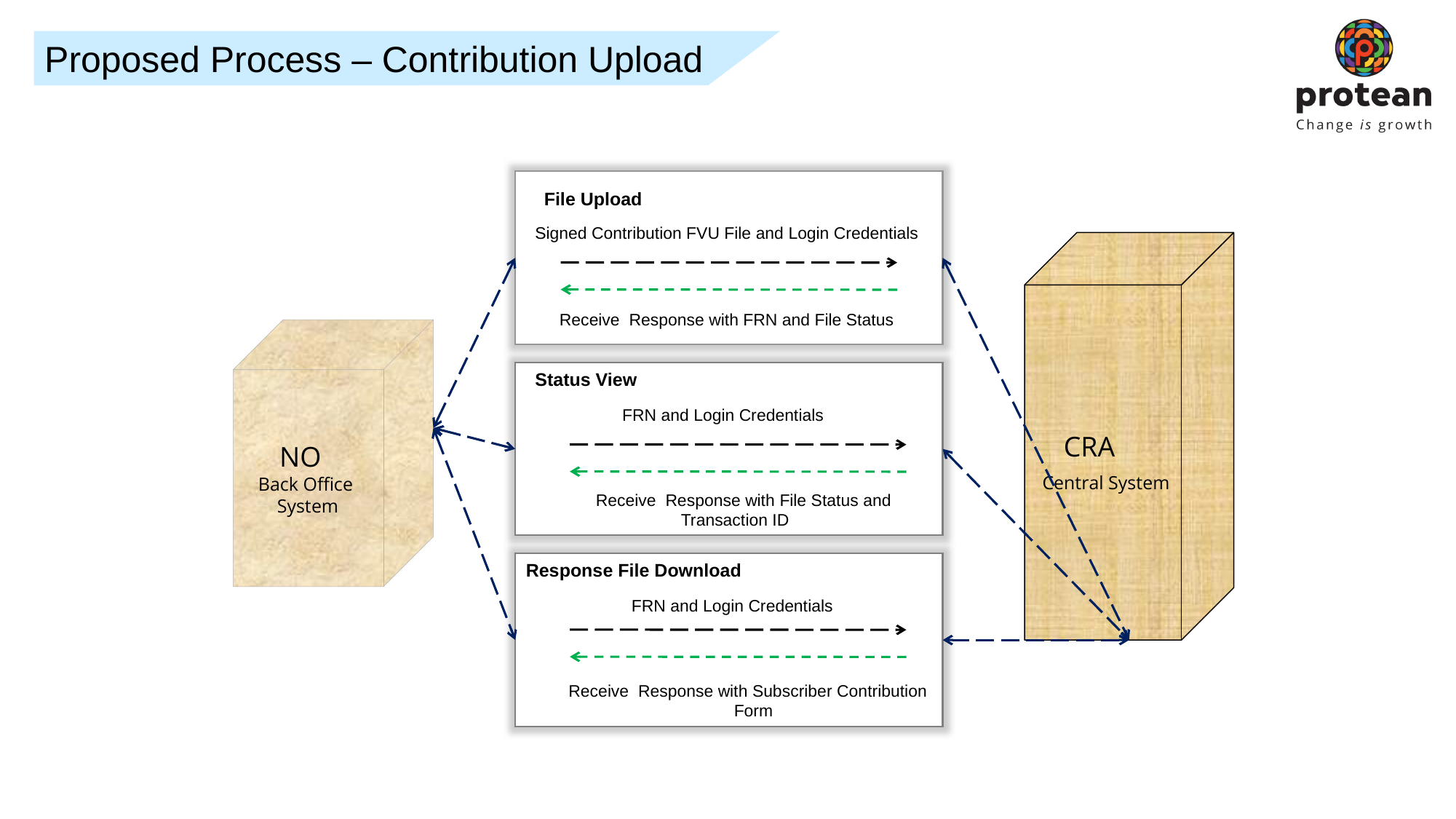

Proposed Process – Contribution Upload

File Upload
Signed Contribution FVU File and Login Credentials
    CRA
 Central System
         Receive  Response with FRN and File Status
     NO
   Back Office
       System

Status View
     FRN and Login Credentials
         Receive  Response with File Status and
                           Transaction ID

Response File Download
     FRN and Login Credentials
         Receive  Response with Subscriber Contribution
                                            Form